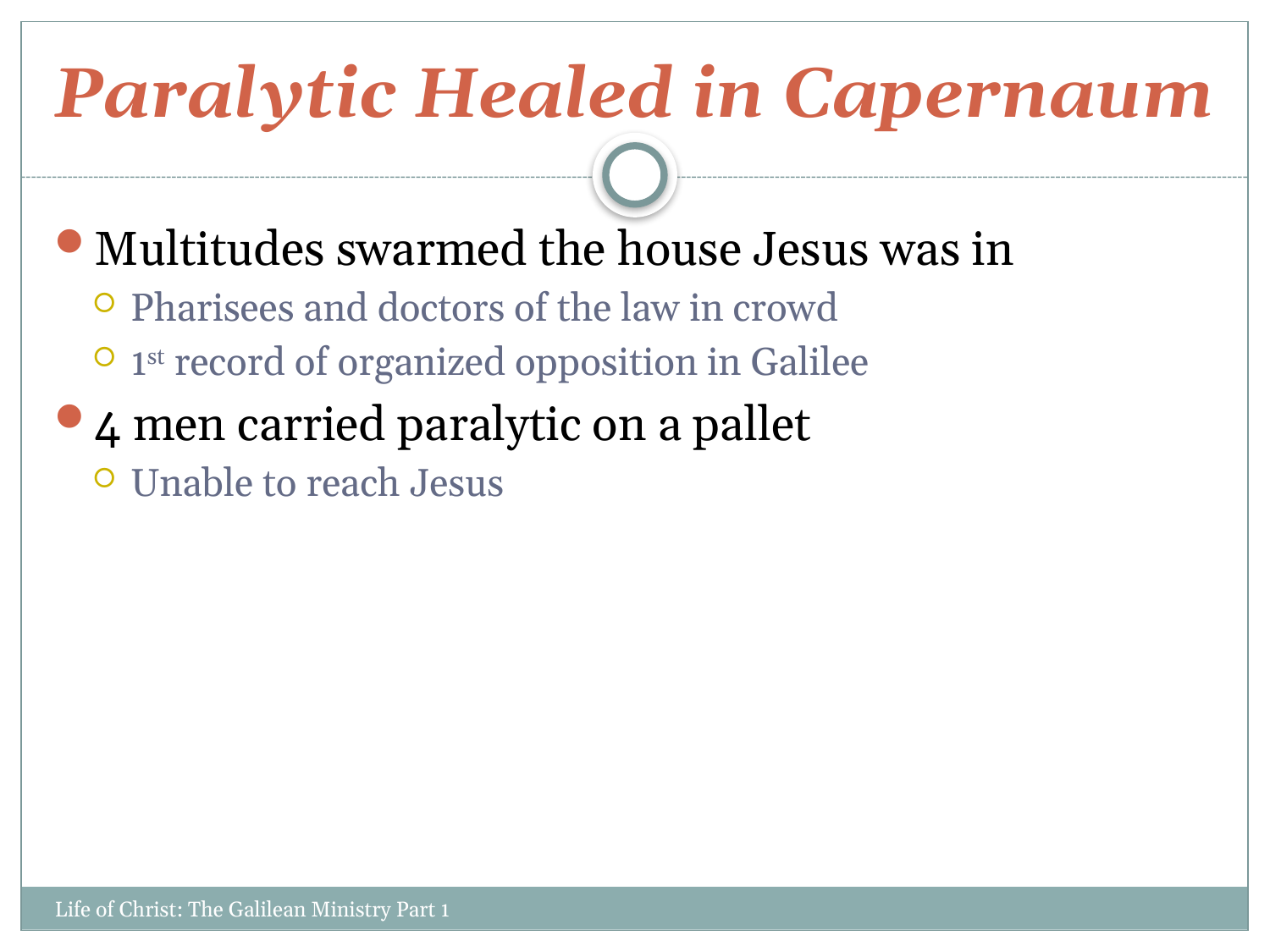

# Paralytic Healed in Capernaum
Multitudes swarmed the house Jesus was in
Pharisees and doctors of the law in crowd
1st record of organized opposition in Galilee
4 men carried paralytic on a pallet
Unable to reach Jesus

Life of Christ: The Galilean Ministry Part 1